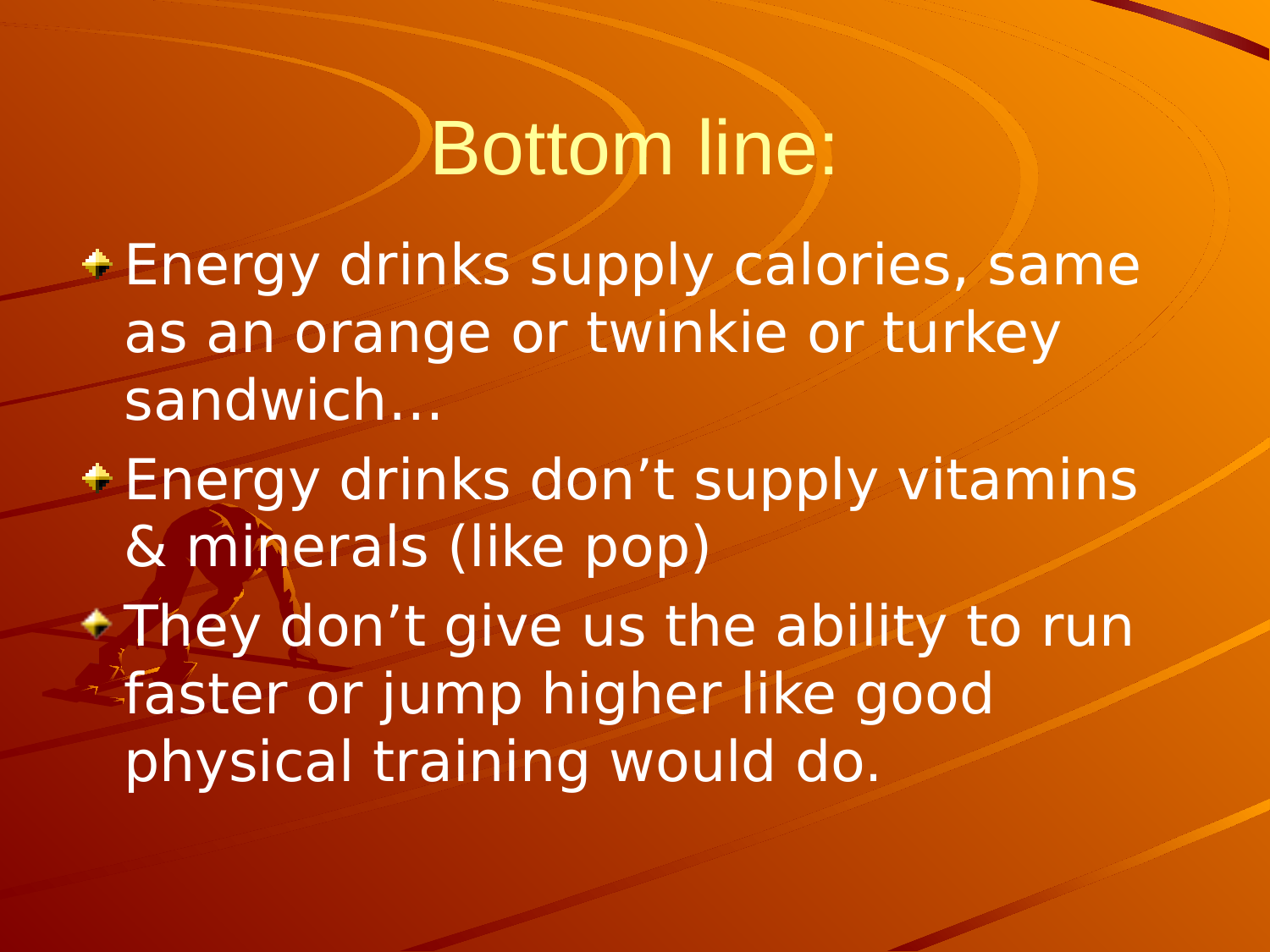

# Bottom line:
Energy drinks supply calories, same as an orange or twinkie or turkey sandwich…
Energy drinks don’t supply vitamins & minerals (like pop)
They don’t give us the ability to run faster or jump higher like good physical training would do.